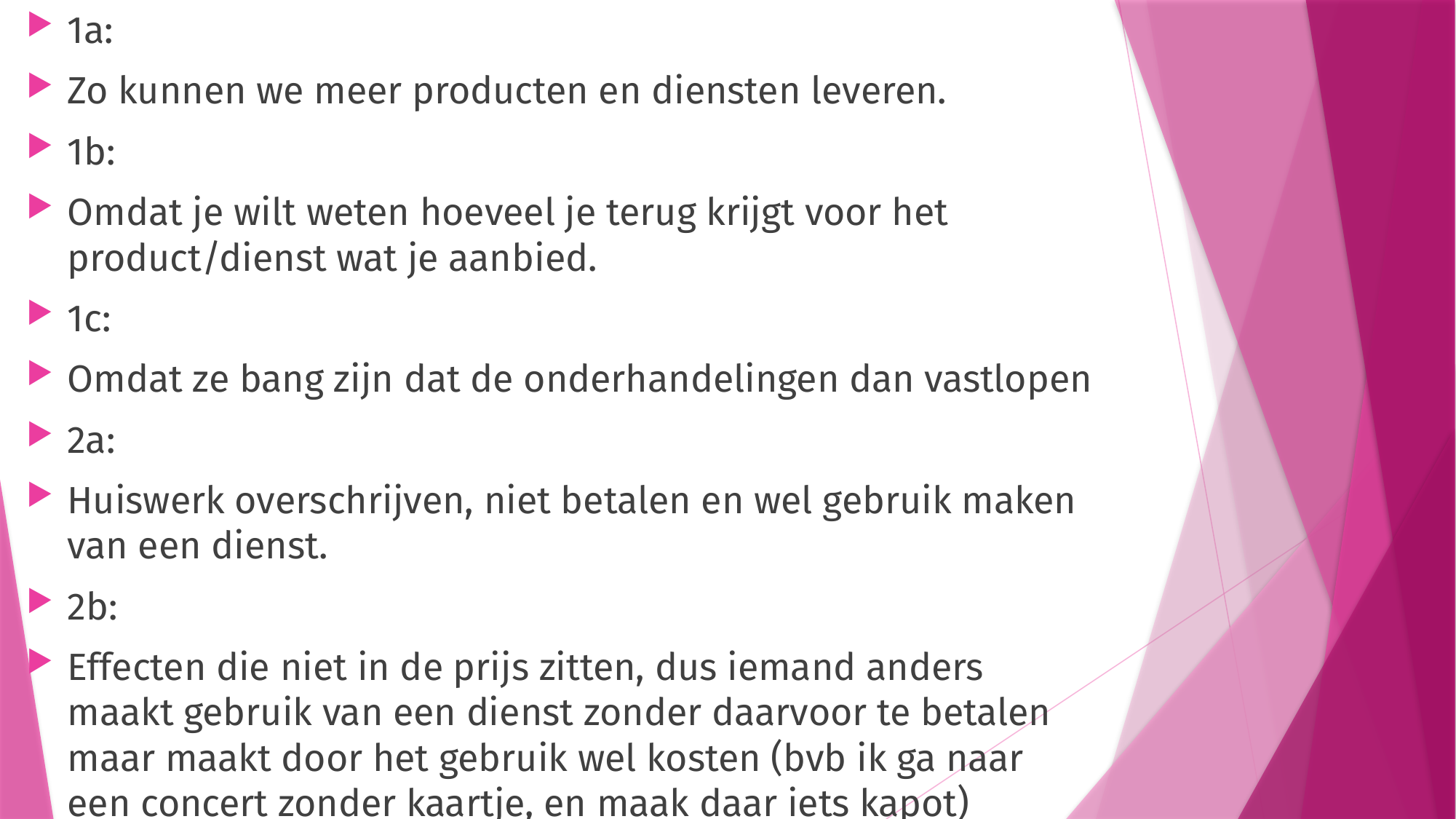

1a:
Zo kunnen we meer producten en diensten leveren.
1b:
Omdat je wilt weten hoeveel je terug krijgt voor het product/dienst wat je aanbied.
1c:
Omdat ze bang zijn dat de onderhandelingen dan vastlopen
2a:
Huiswerk overschrijven, niet betalen en wel gebruik maken van een dienst.
2b:
Effecten die niet in de prijs zitten, dus iemand anders maakt gebruik van een dienst zonder daarvoor te betalen maar maakt door het gebruik wel kosten (bvb ik ga naar een concert zonder kaartje, en maak daar iets kapot)
#